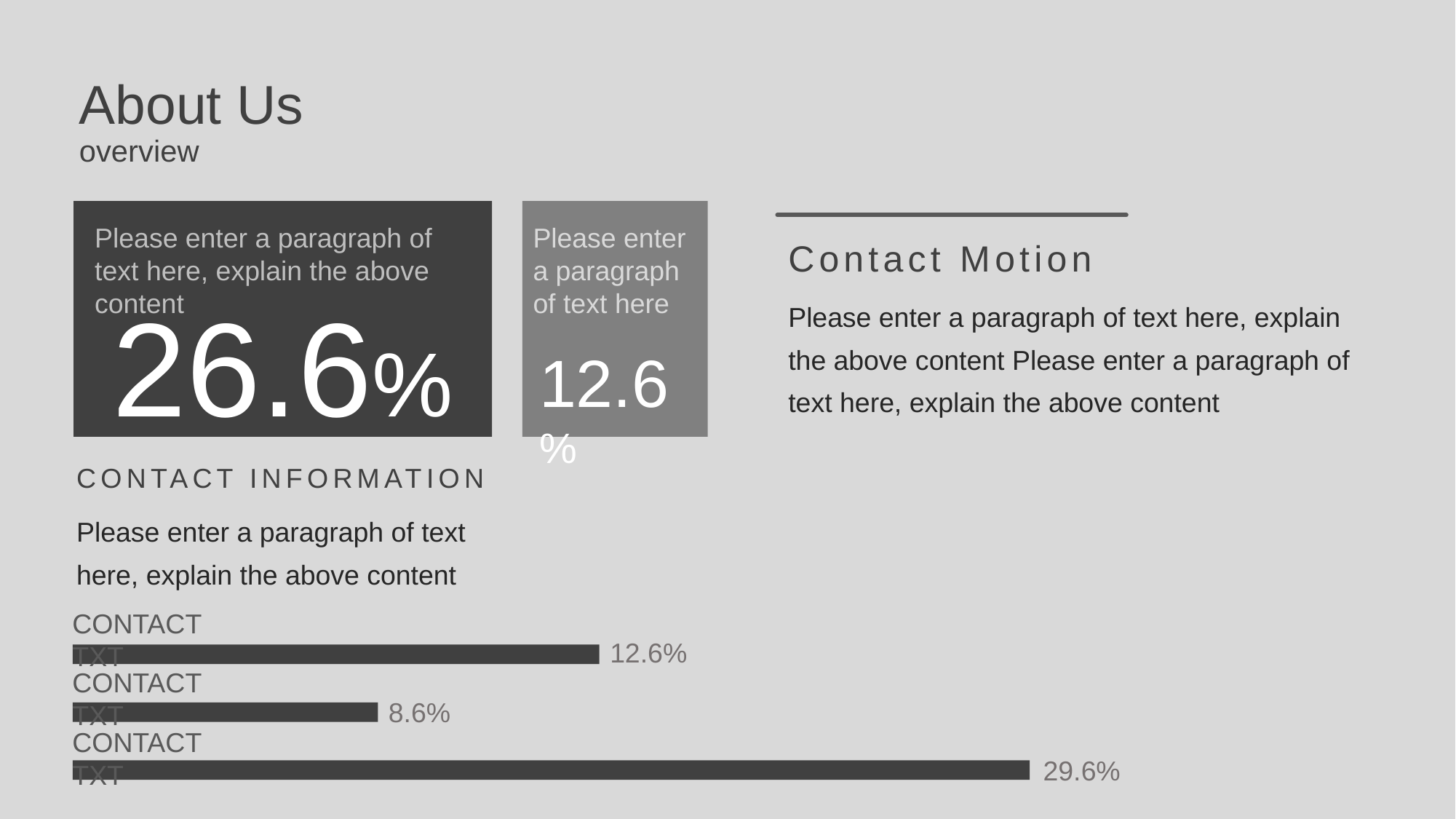

About Us
overview

Please enter a paragraph of text here, explain the above content
Please enter a paragraph of text here
Contact Motion
26.6%
Please enter a paragraph of text here, explain the above content Please enter a paragraph of text here, explain the above content
12.6%
CONTACT INFORMATION
Please enter a paragraph of text here, explain the above content
CONTACT TXT
12.6%

CONTACT TXT
8.6%

CONTACT TXT
29.6%